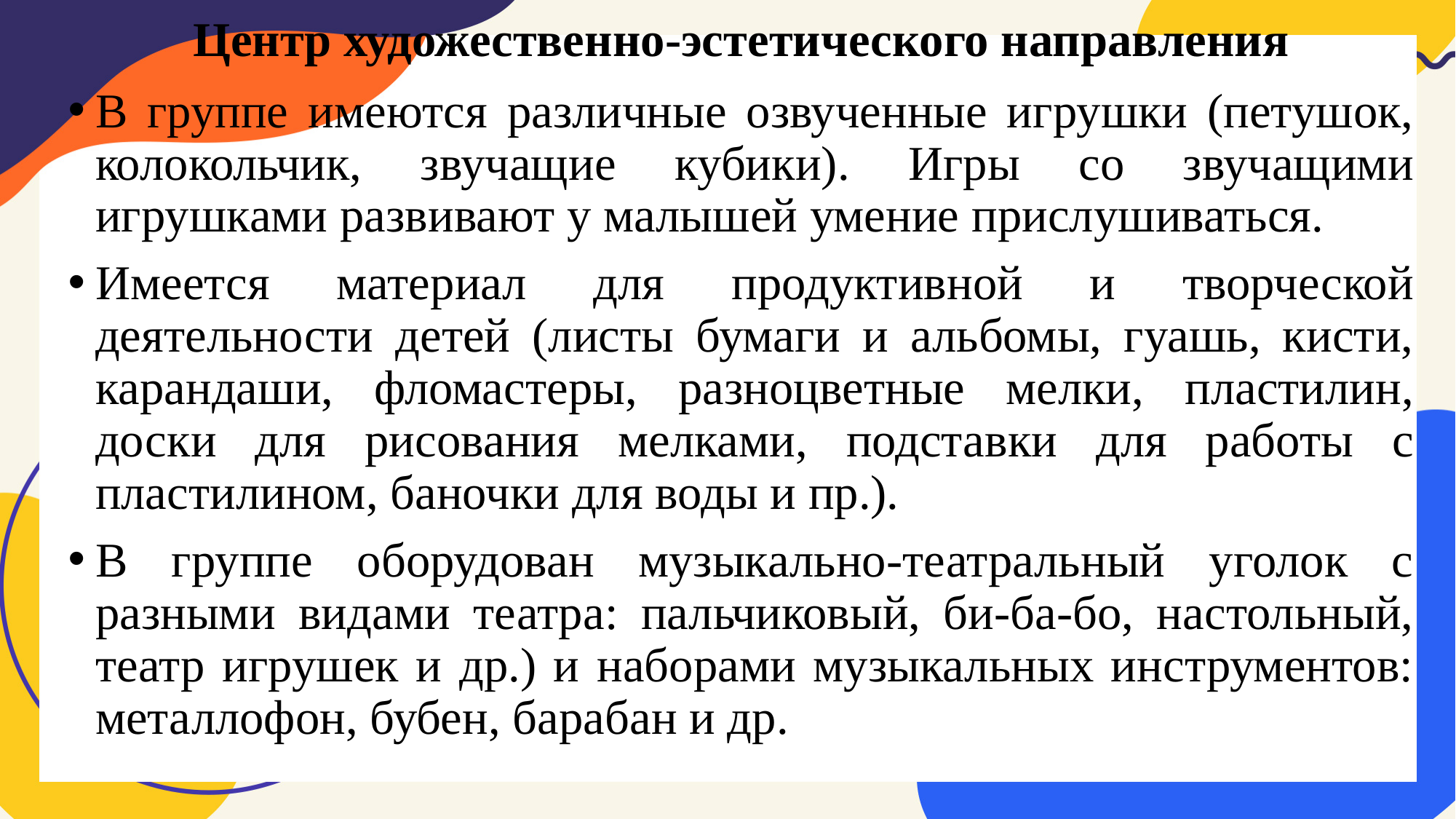

# Центр художественно-эстетического направления
В группе имеются различные озвученные игрушки (петушок, колокольчик, звучащие кубики). Игры со звучащими игрушками развивают у малышей умение прислушиваться.
Имеется материал для продуктивной и творческой деятельности детей (листы бумаги и альбомы, гуашь, кисти, карандаши, фломастеры, разноцветные мелки, пластилин, доски для рисования мелками, подставки для работы с пластилином, баночки для воды и пр.).
В группе оборудован музыкально-театральный уголок с разными видами театра: пальчиковый, би-ба-бо, настольный, театр игрушек и др.) и наборами музыкальных инструментов: металлофон, бубен, барабан и др.